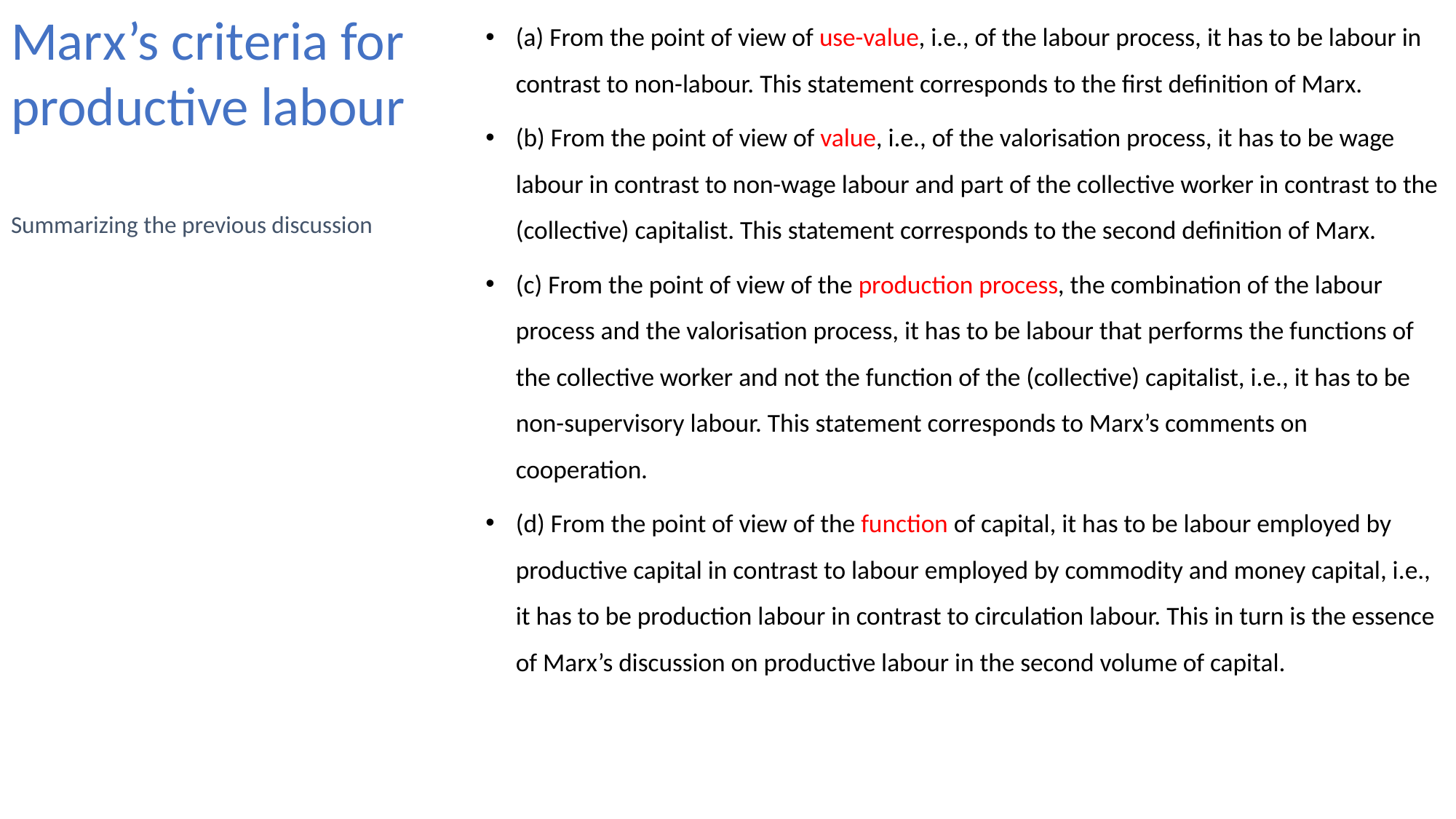

# Marx’s criteria for productive labour
(a) From the point of view of use-value, i.e., of the labour process, it has to be labour in contrast to non-labour. This statement corresponds to the first definition of Marx.
(b) From the point of view of value, i.e., of the valorisation process, it has to be wage labour in contrast to non-wage labour and part of the collective worker in contrast to the (collective) capitalist. This statement corresponds to the second definition of Marx.
(c) From the point of view of the production process, the combination of the labour process and the valorisation process, it has to be labour that performs the functions of the collective worker and not the function of the (collective) capitalist, i.e., it has to be non-supervisory labour. This statement corresponds to Marx’s comments on cooperation.
(d) From the point of view of the function of capital, it has to be labour employed by productive capital in contrast to labour employed by commodity and money capital, i.e., it has to be production labour in contrast to circulation labour. This in turn is the essence of Marx’s discussion on productive labour in the second volume of capital.

Summarizing the previous discussion